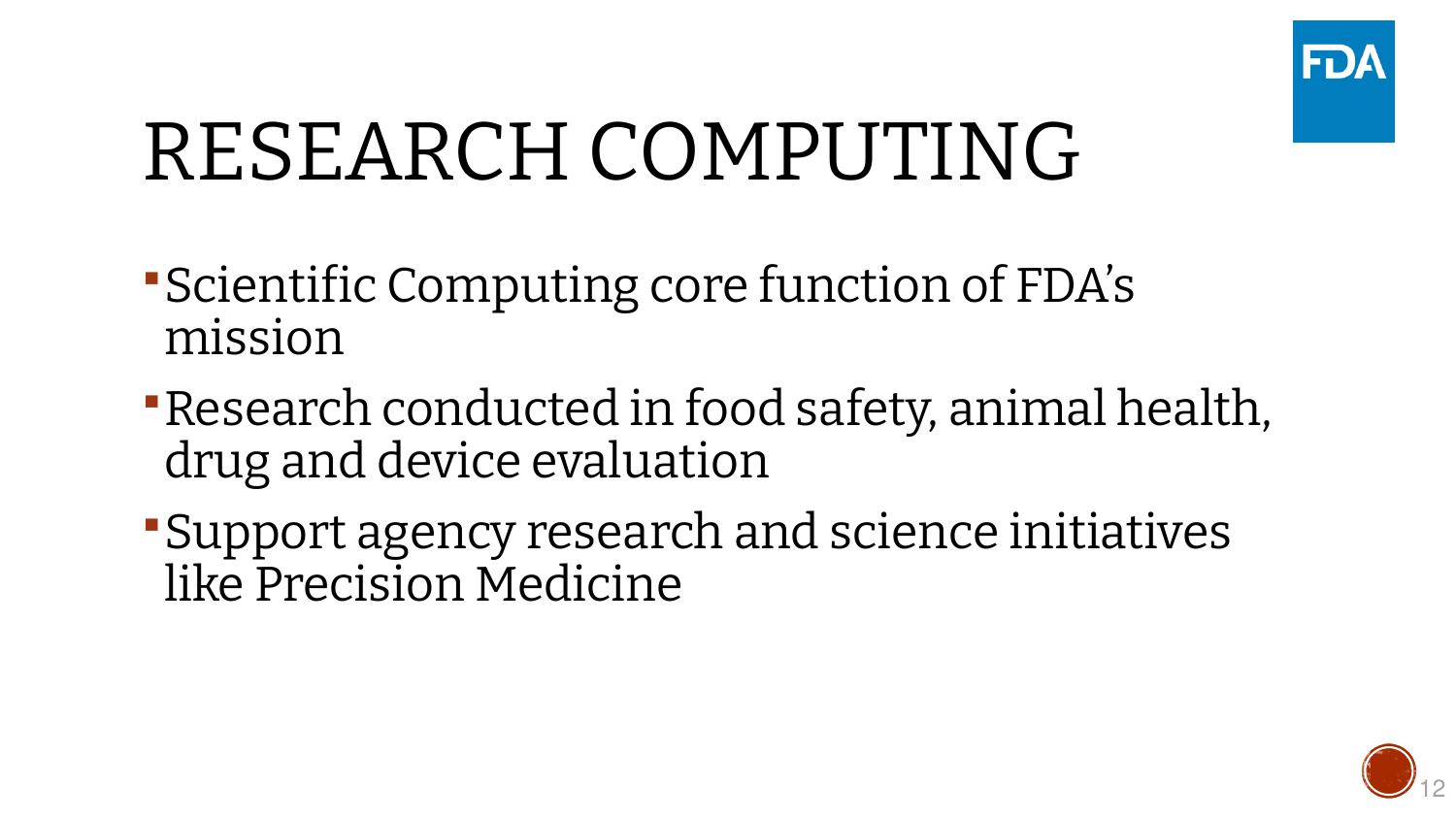

# Research Computing
Scientific Computing core function of FDA’s mission
Research conducted in food safety, animal health, drug and device evaluation
Support agency research and science initiatives like Precision Medicine